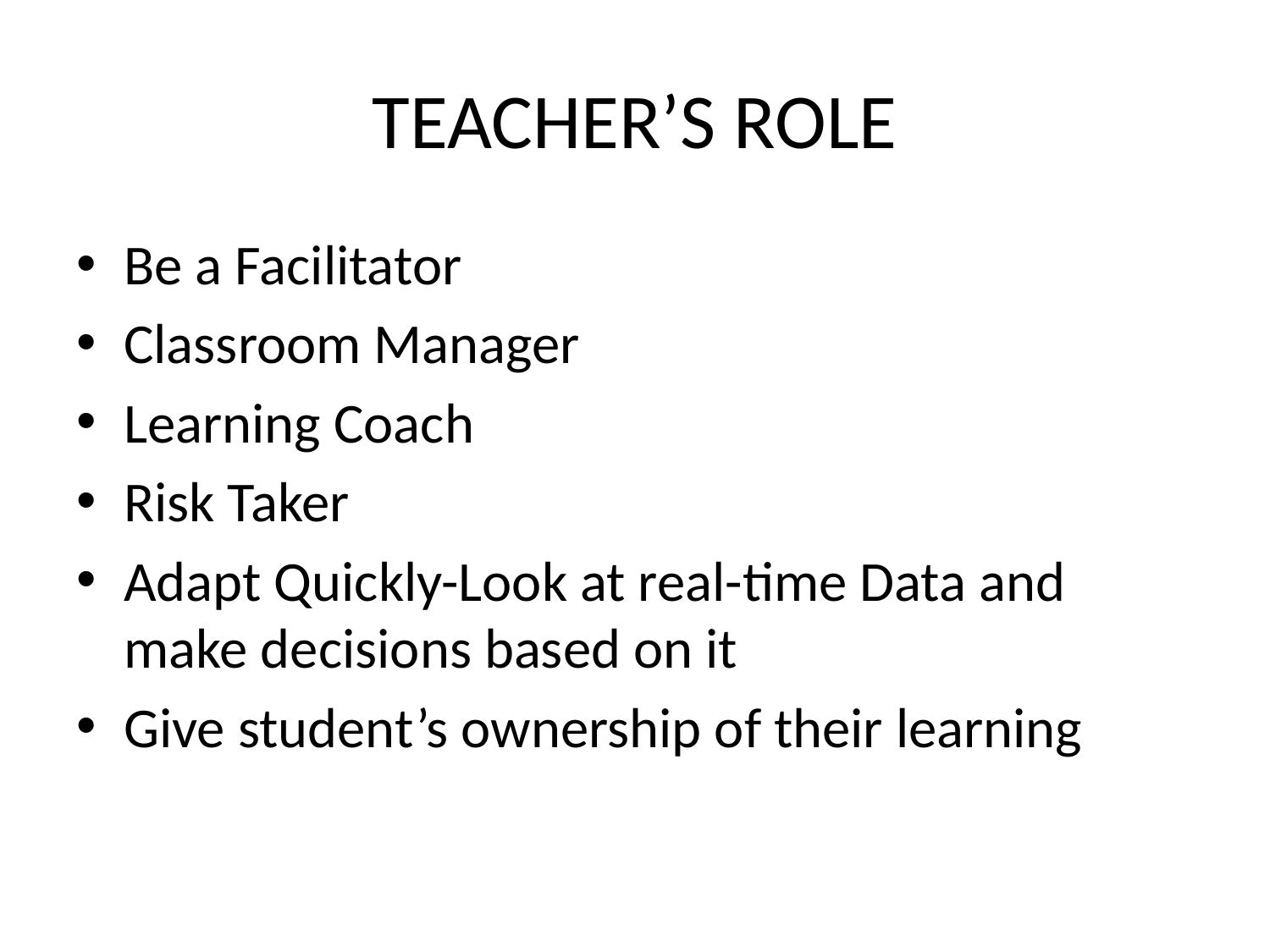

# TEACHER’S ROLE
Be a Facilitator
Classroom Manager
Learning Coach
Risk Taker
Adapt Quickly-Look at real-time Data and make decisions based on it
Give student’s ownership of their learning